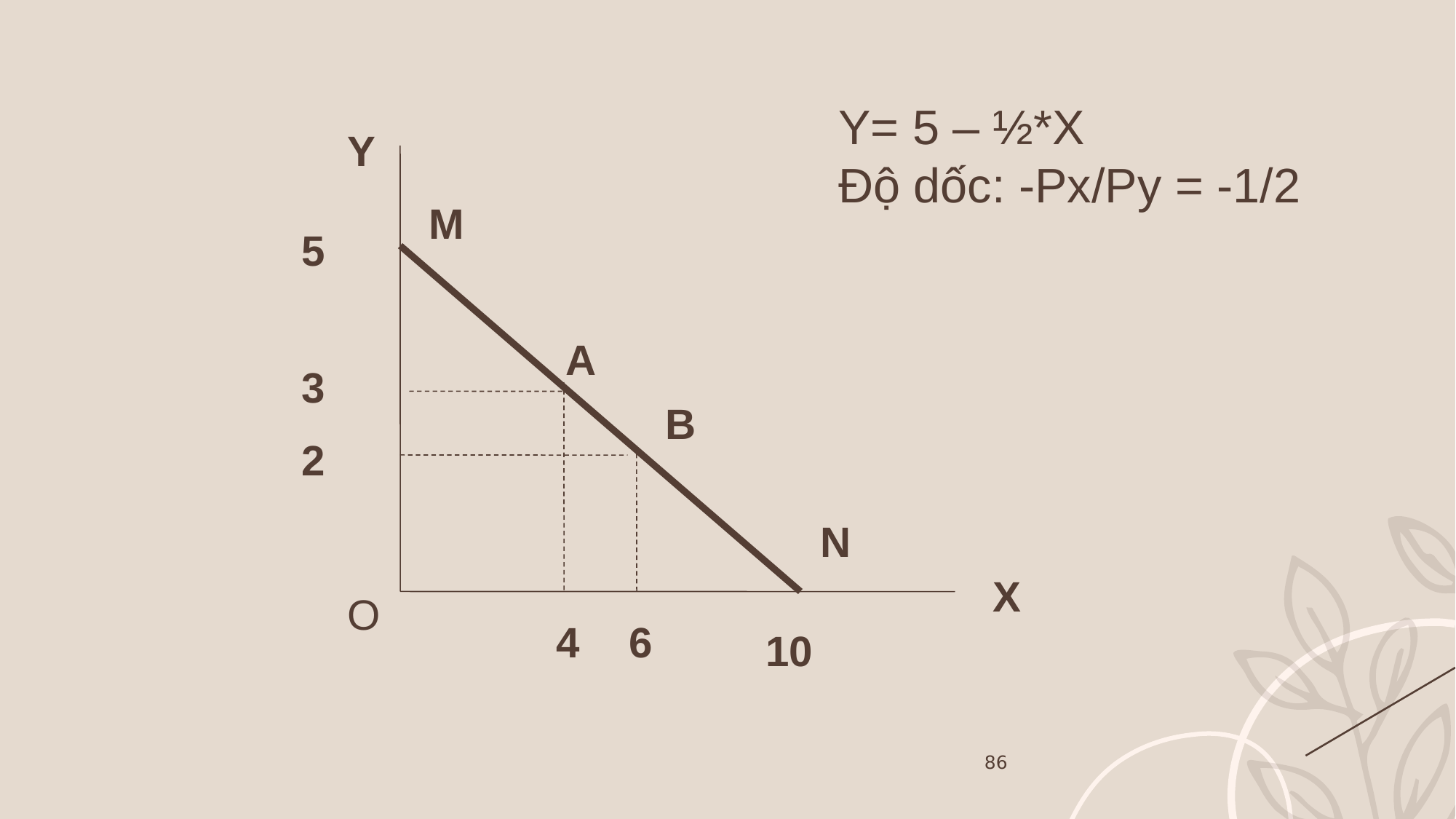

Y= 5 – ½*X
Độ dốc: -Px/Py = -1/2
Y

M
5

A
3

B
2

N
X
O

4
6
10
86